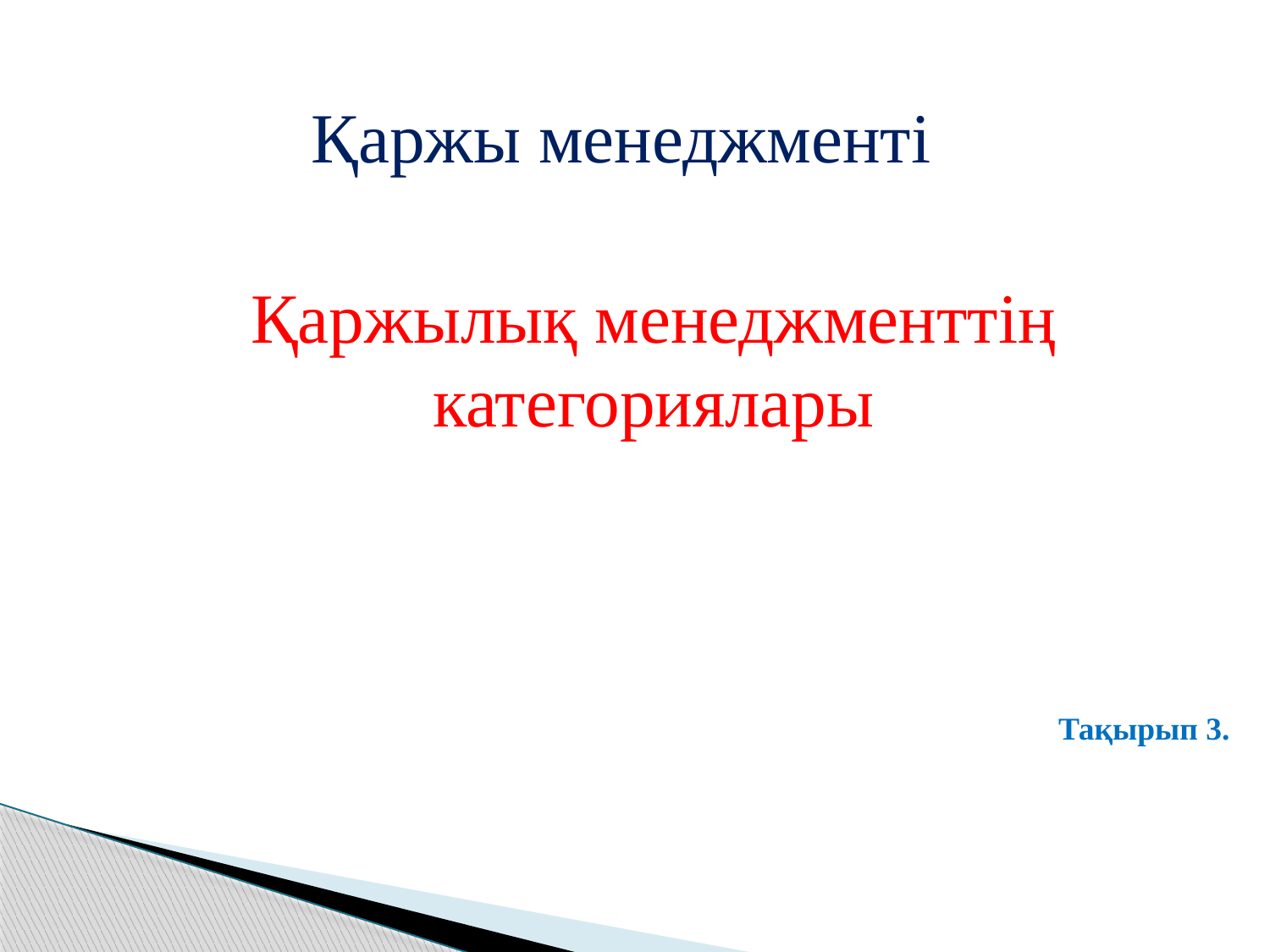

Қаржы менеджменті
Қаржылық менеджменттің категориялары

Тақырып 3.